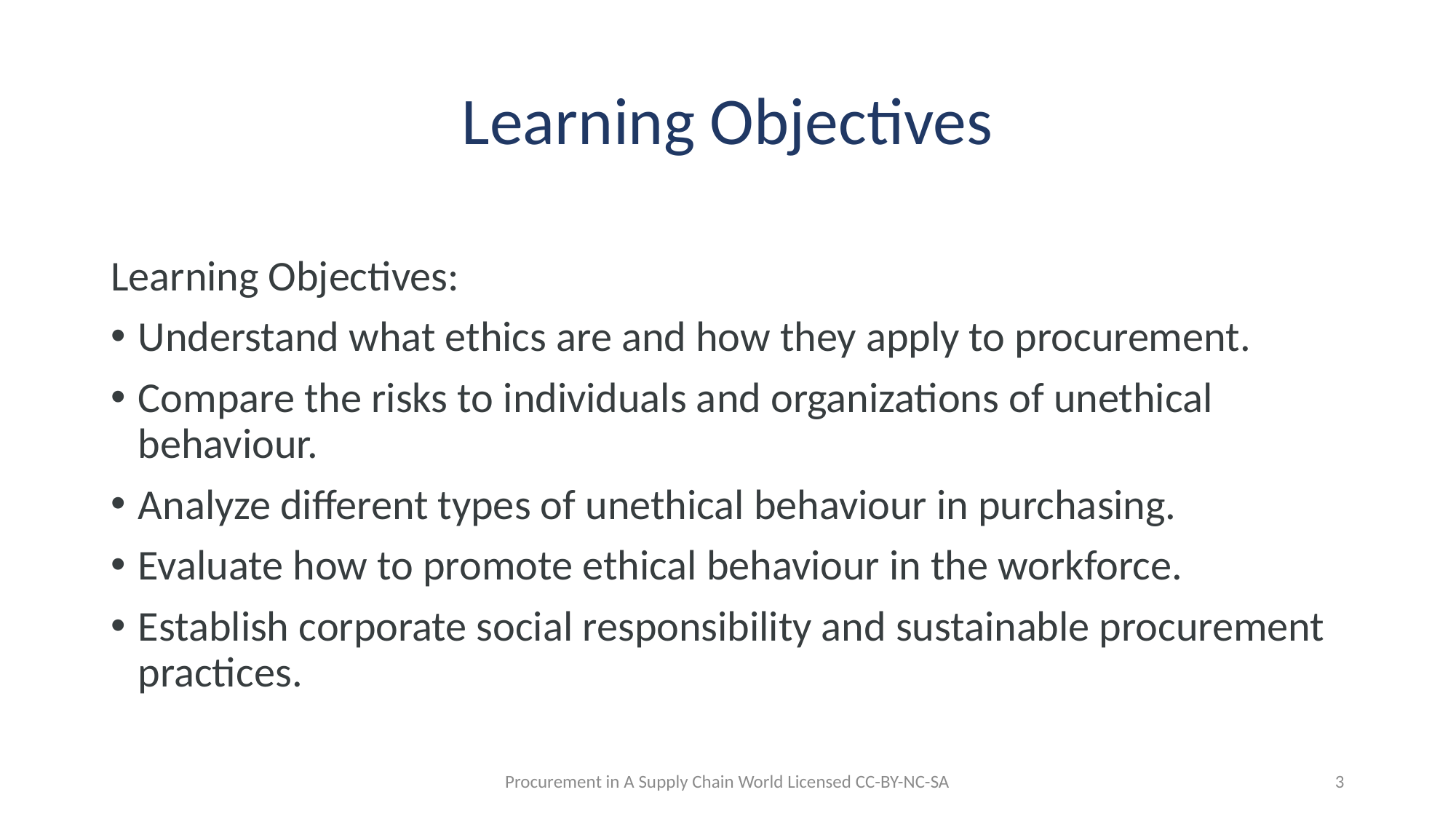

# Learning Objectives
Learning Objectives:
Understand what ethics are and how they apply to procurement.
Compare the risks to individuals and organizations of unethical behaviour.
Analyze different types of unethical behaviour in purchasing.
Evaluate how to promote ethical behaviour in the workforce.
Establish corporate social responsibility and sustainable procurement practices.

Procurement in A Supply Chain World Licensed CC-BY-NC-SA
3